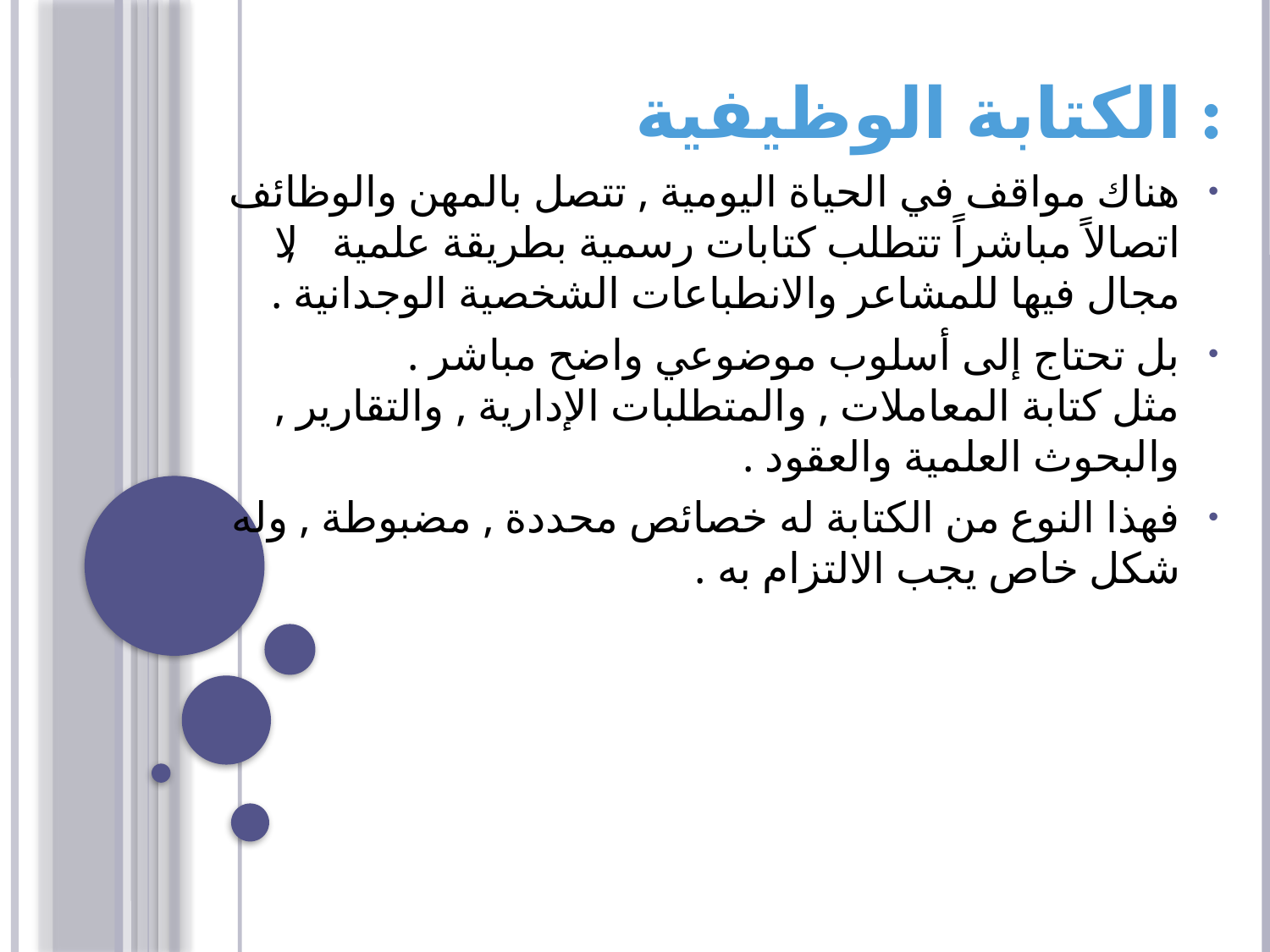

الكتابة الوظيفية :
هناك مواقف في الحياة اليومية , تتصل بالمهن والوظائف اتصالاً مباشراً تتطلب كتابات رسمية بطريقة علمية , لا مجال فيها للمشاعر والانطباعات الشخصية الوجدانية .
بل تحتاج إلى أسلوب موضوعي واضح مباشر .
مثل كتابة المعاملات , والمتطلبات الإدارية , والتقارير , والبحوث العلمية والعقود .
فهذا النوع من الكتابة له خصائص محددة , مضبوطة , وله شكل خاص يجب الالتزام به .
#